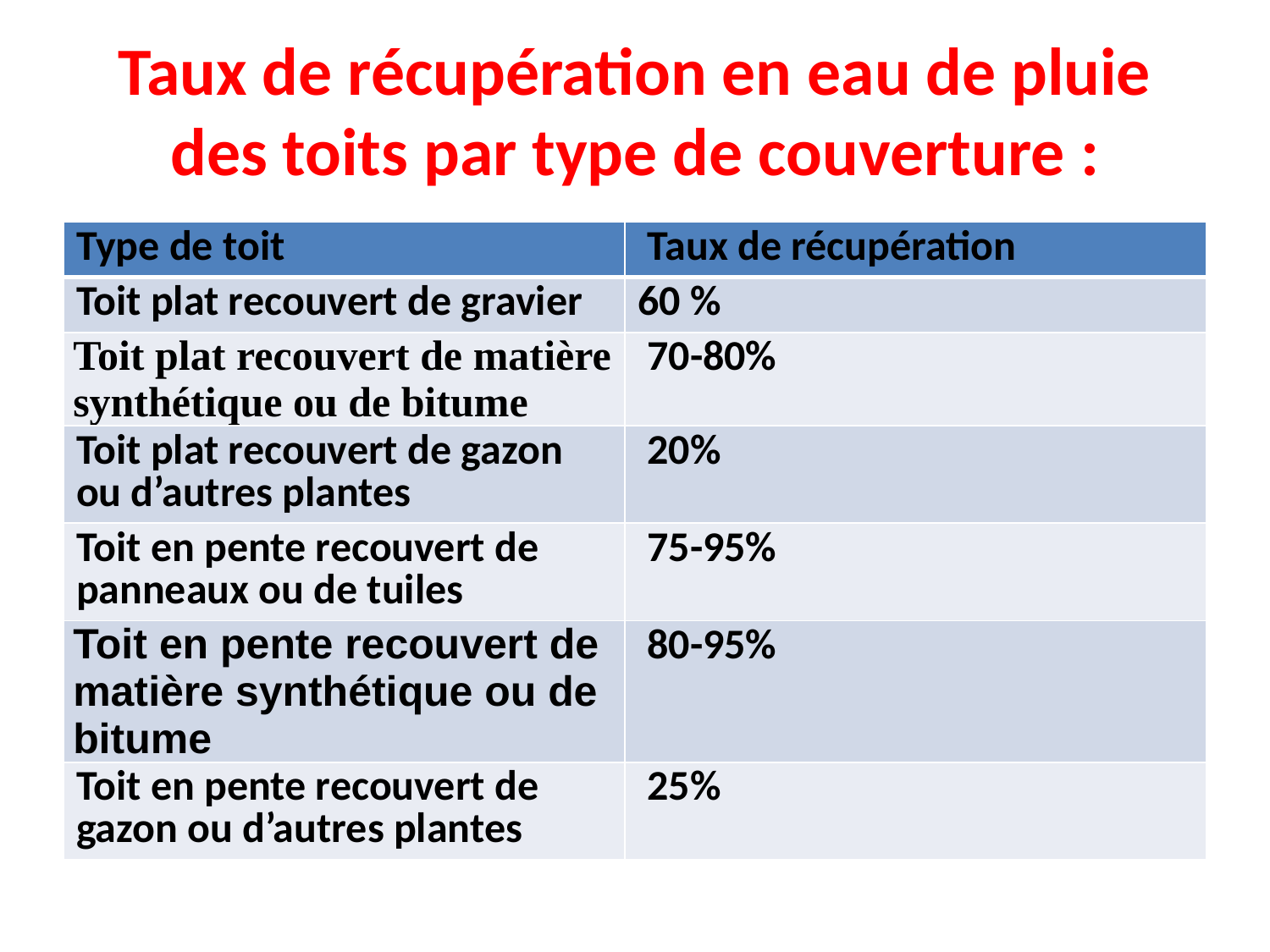

# Taux de récupération en eau de pluie des toits par type de couverture :
| Type de toit | Taux de récupération |
| --- | --- |
| Toit plat recouvert de gravier | 60 % |
| Toit plat recouvert de matière synthétique ou de bitume | 70-80% |
| Toit plat recouvert de gazon ou d’autres plantes | 20% |
| Toit en pente recouvert de panneaux ou de tuiles | 75-95% |
| Toit en pente recouvert de matière synthétique ou de bitume | 80-95% |
| Toit en pente recouvert de gazon ou d’autres plantes | 25% |